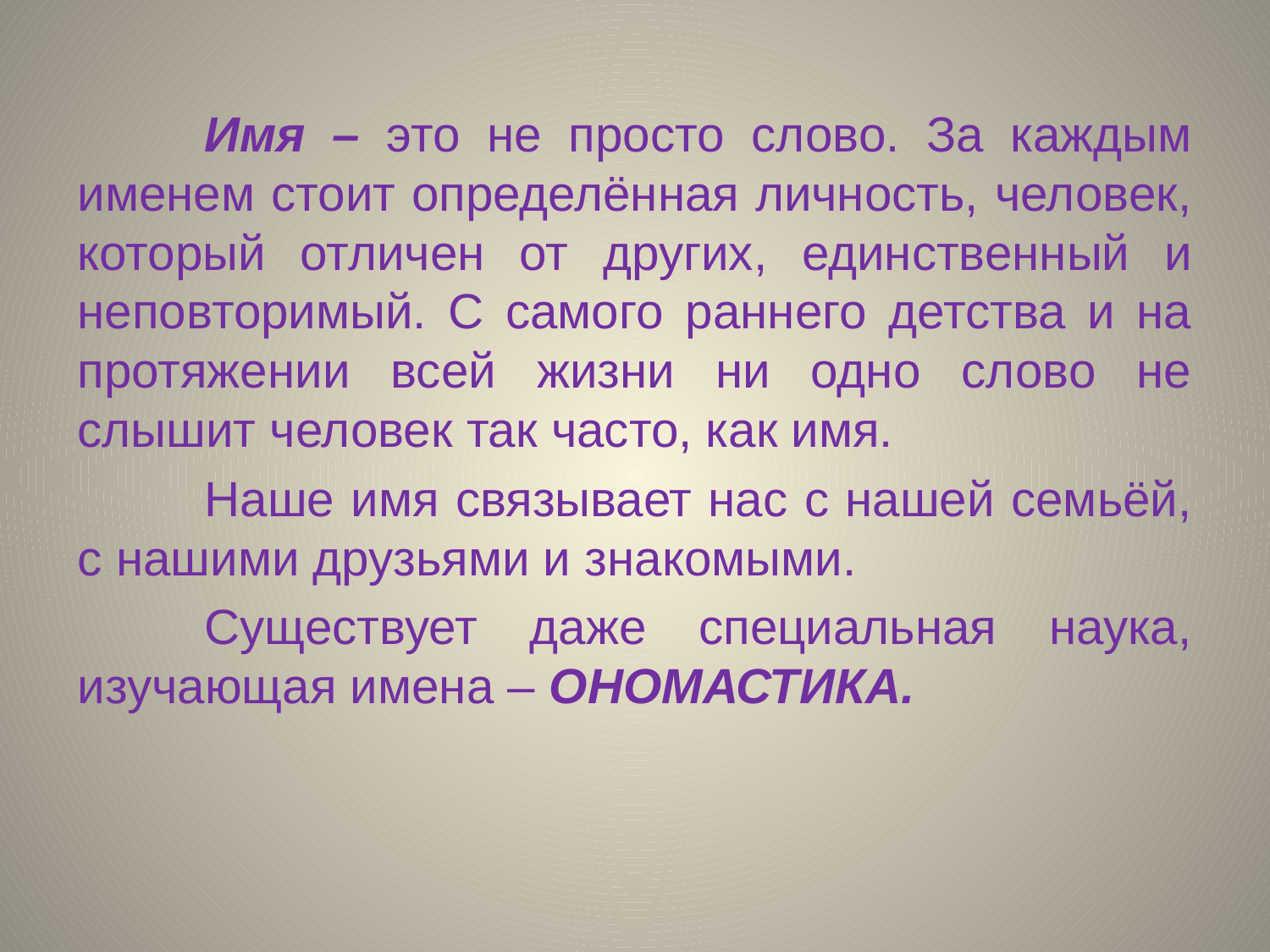

Имя – это не просто слово. За каждым именем стоит определённая личность, человек, который отличен от других, единственный и неповторимый. С самого раннего детства и на протяжении всей жизни ни одно слово не слышит человек так часто, как имя.
	Наше имя связывает нас с нашей семьёй, с нашими друзьями и знакомыми.
	Существует даже специальная наука, изучающая имена – ОНОМАСТИКА.